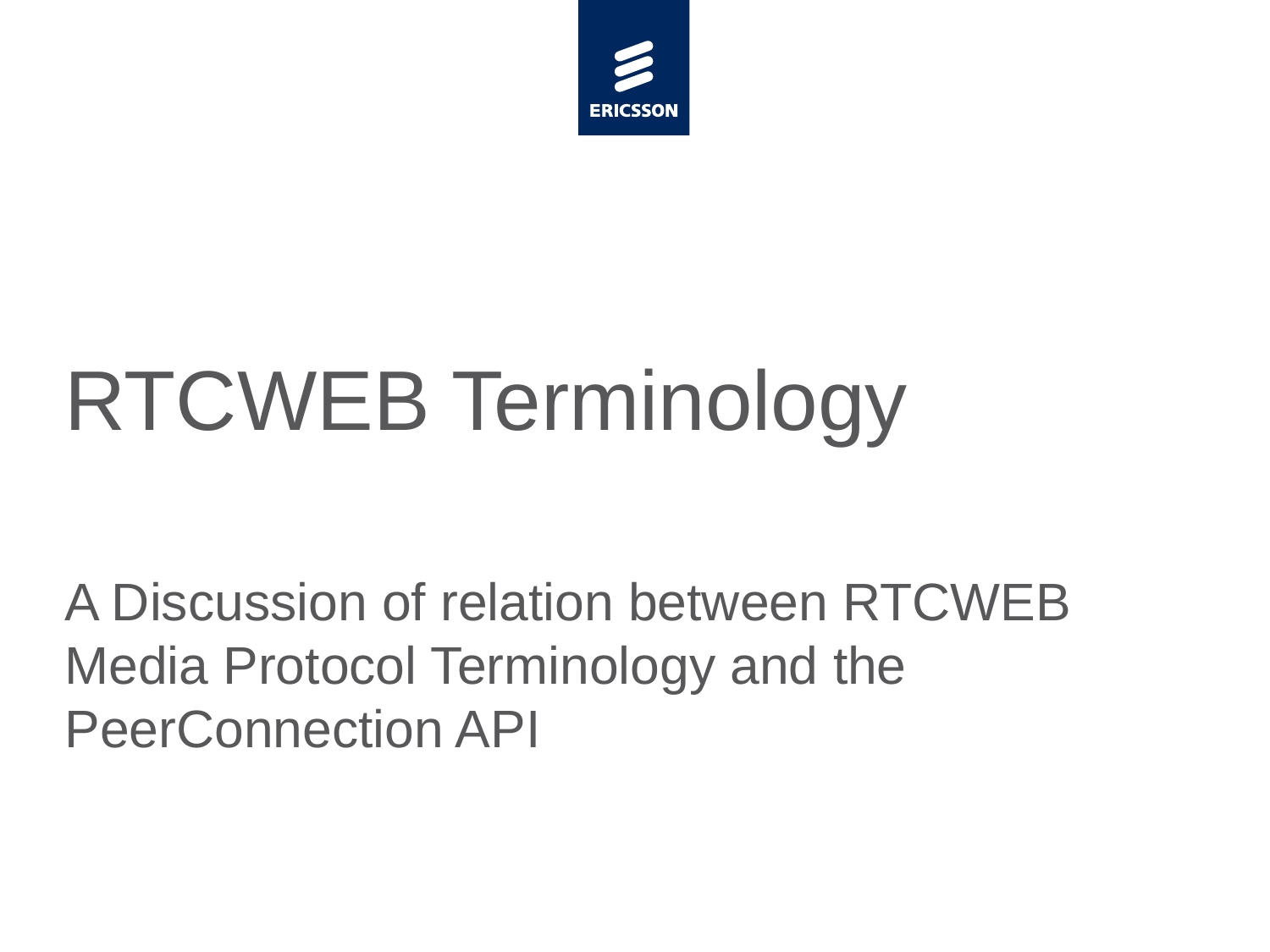

# RTCWEB Terminology
A Discussion of relation between RTCWEB Media Protocol Terminology and the PeerConnection API